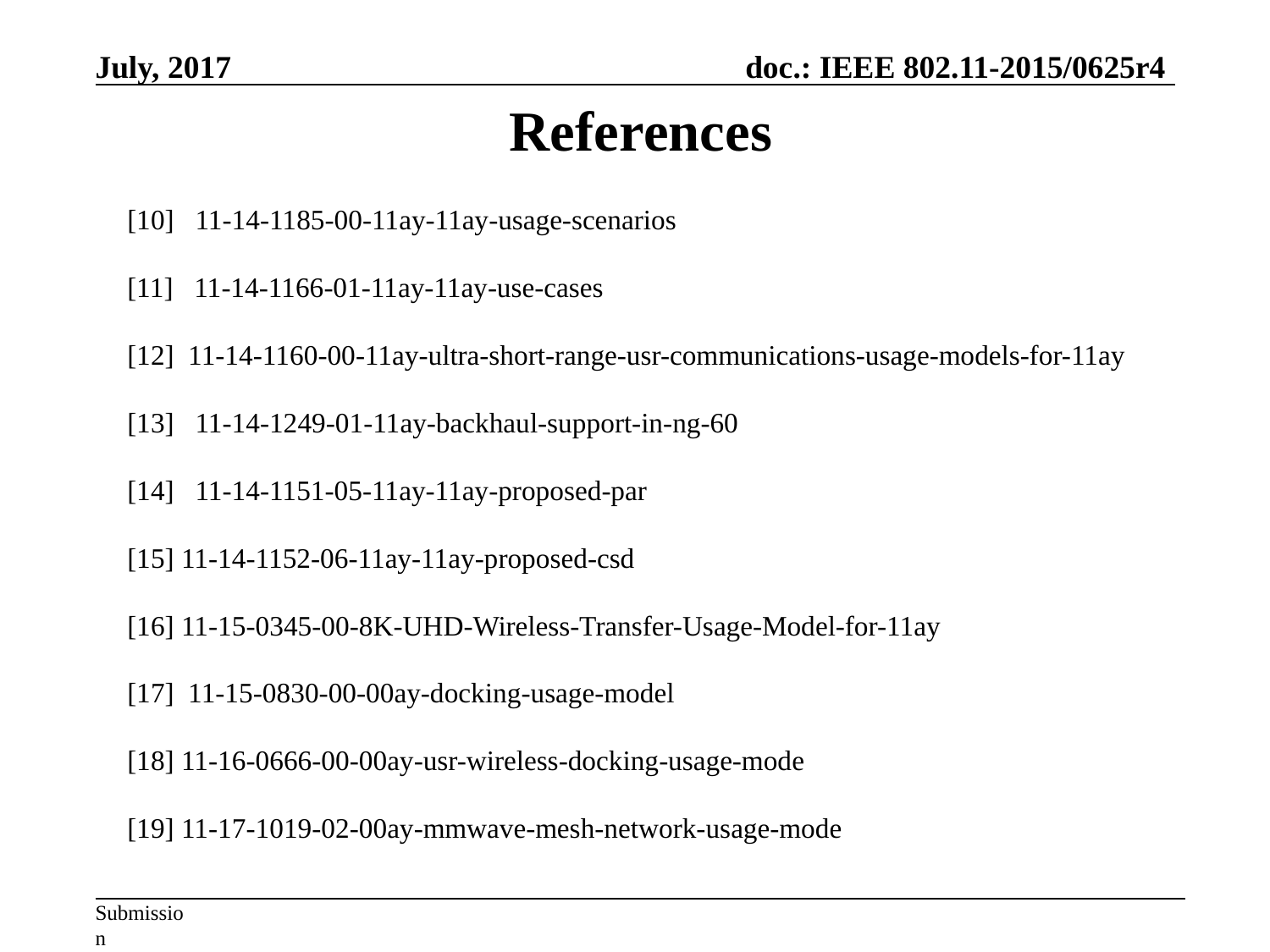

References

[10]   11-14-1185-00-11ay-11ay-usage-scenarios

[11]   11-14-1166-01-11ay-11ay-use-cases

[12]  11-14-1160-00-11ay-ultra-short-range-usr-communications-usage-models-for-11ay

[13]   11-14-1249-01-11ay-backhaul-support-in-ng-60

[14]   11-14-1151-05-11ay-11ay-proposed-par

[15] 11-14-1152-06-11ay-11ay-proposed-csd

[16] 11-15-0345-00-8K-UHD-Wireless-Transfer-Usage-Model-for-11ay

[17]  11-15-0830-00-00ay-docking-usage-model

[18] 11-16-0666-00-00ay-usr-wireless-docking-usage-mode

[19] 11-17-1019-02-00ay-mmwave-mesh-network-usage-mode